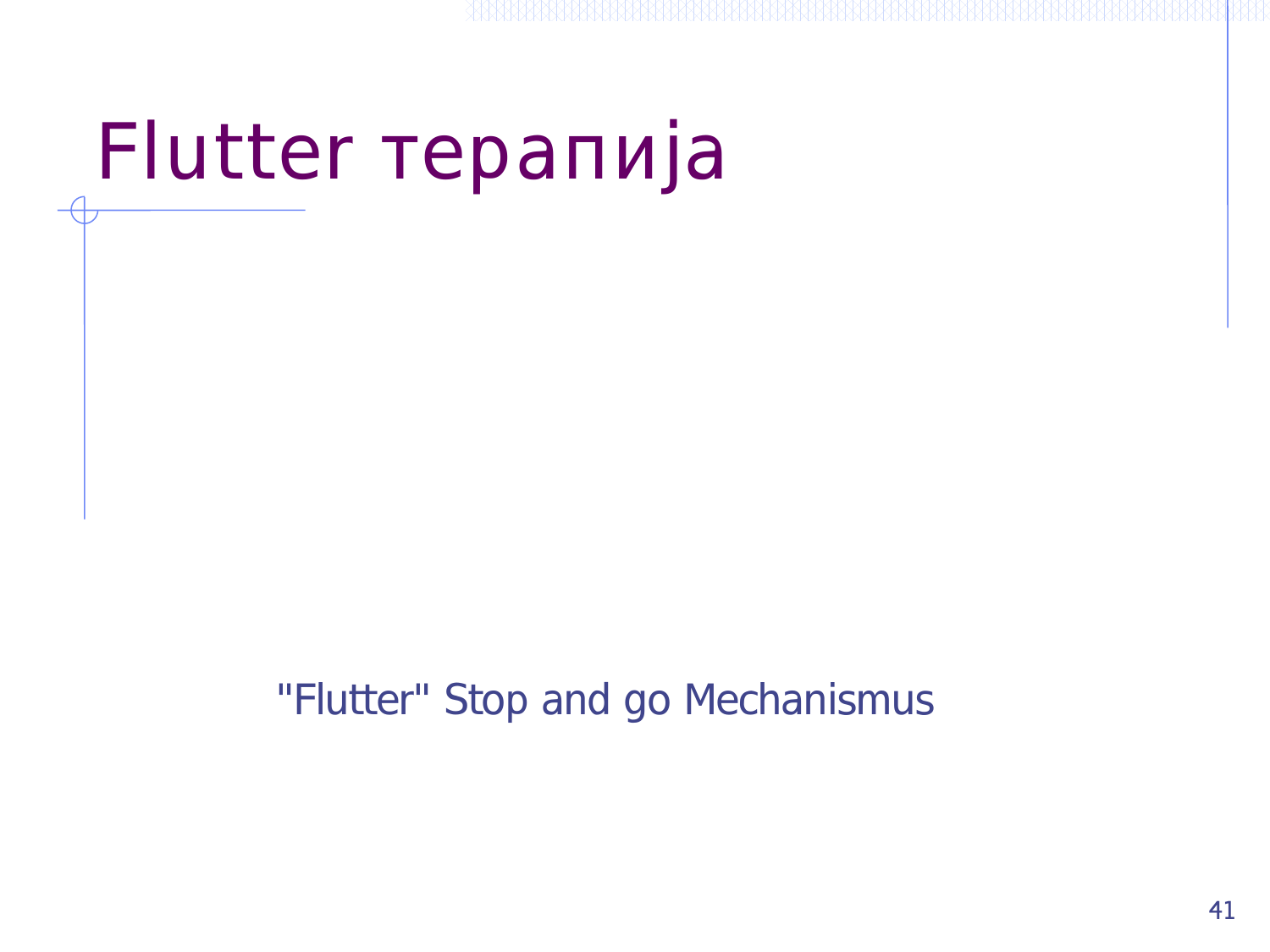

# Flutter терапија

"Flutter" Stop and go Mechanismus
41